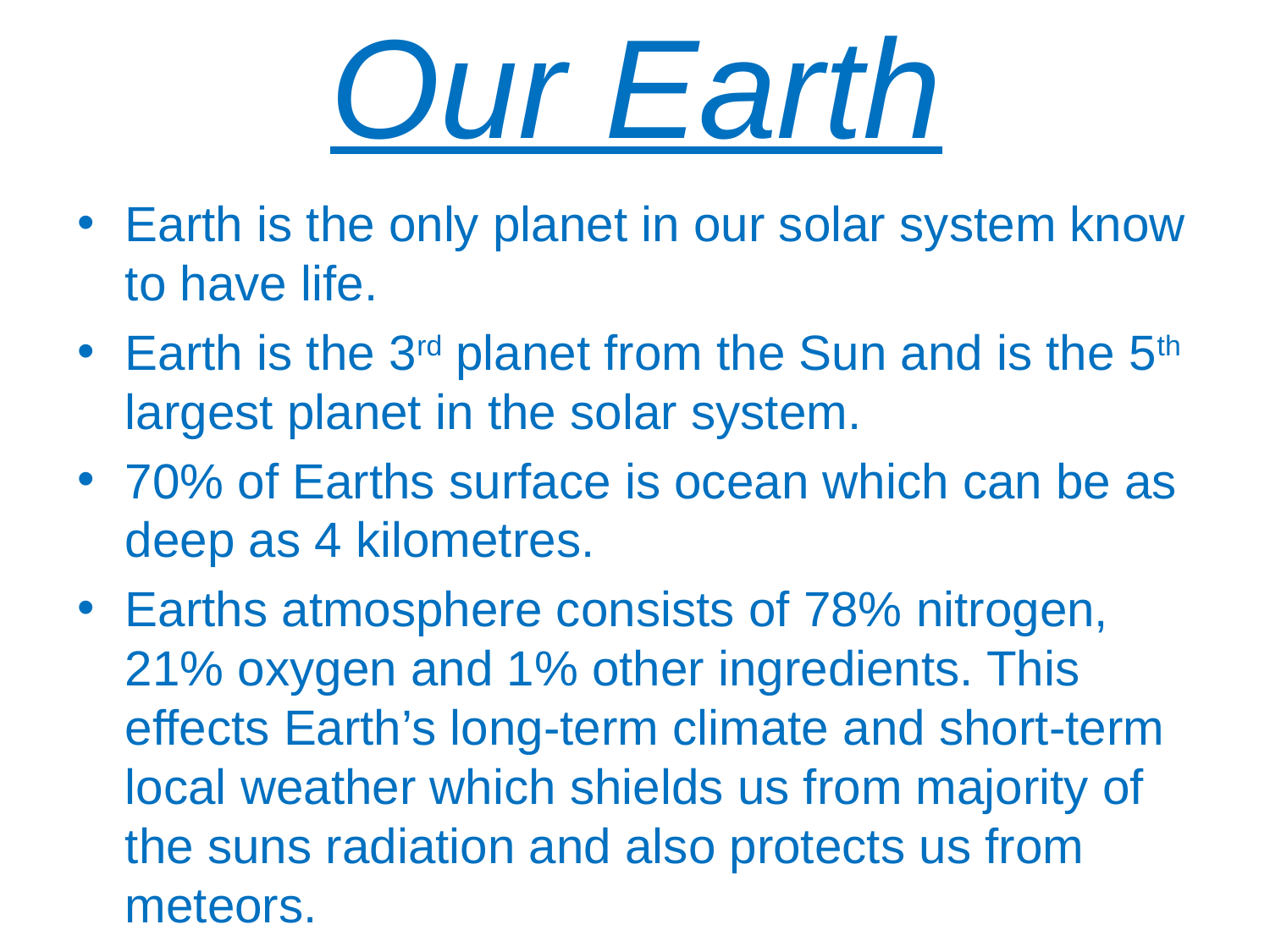

# Our Earth
Earth is the only planet in our solar system know to have life.
Earth is the 3rd planet from the Sun and is the 5th largest planet in the solar system.
70% of Earths surface is ocean which can be as deep as 4 kilometres.
Earths atmosphere consists of 78% nitrogen, 21% oxygen and 1% other ingredients. This effects Earth’s long-term climate and short-term local weather which shields us from majority of the suns radiation and also protects us from meteors.